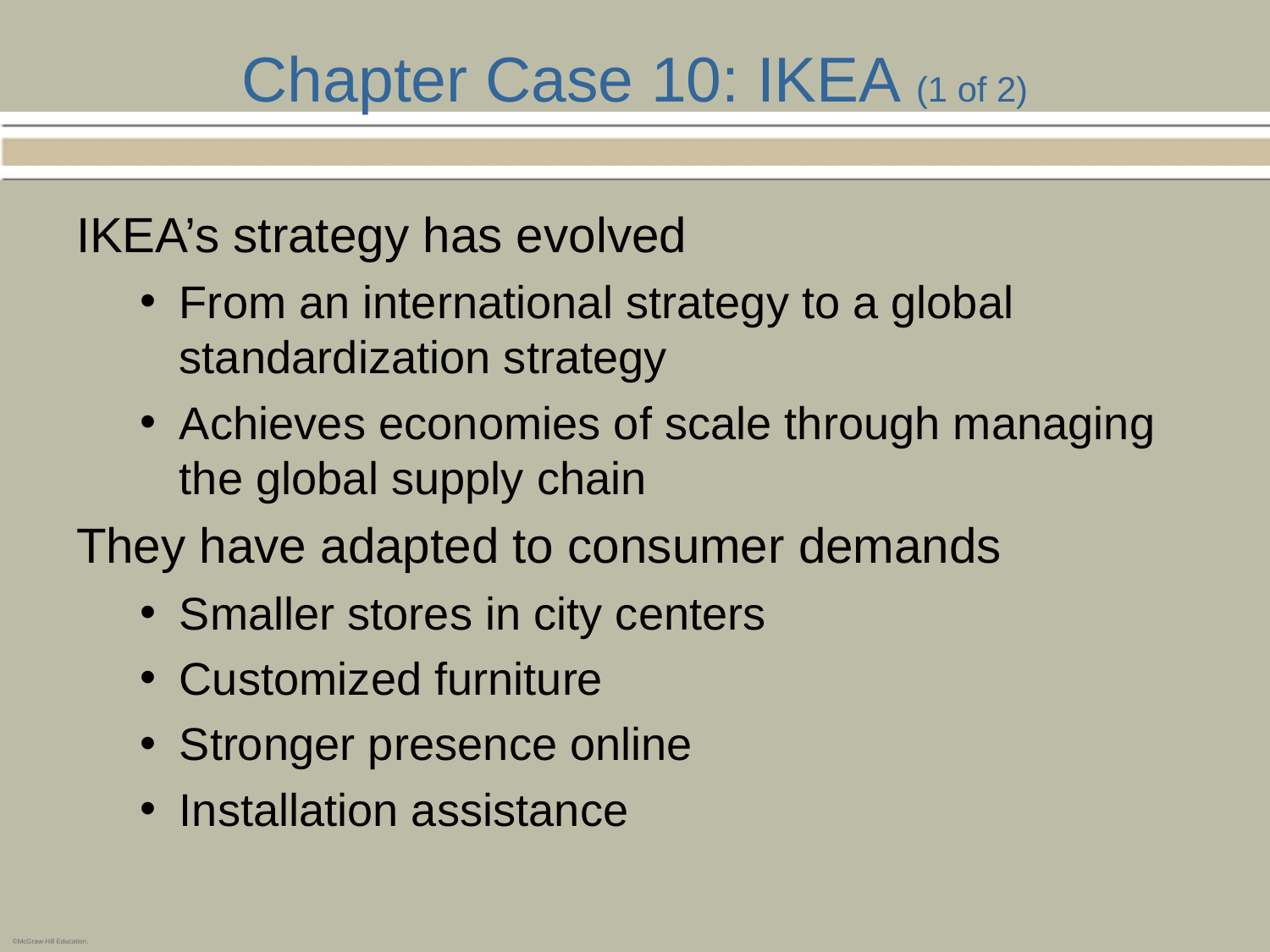

# Chapter Case 10: IKEA (1 of 2)
IKEA’s strategy has evolved
From an international strategy to a global standardization strategy
Achieves economies of scale through managing the global supply chain
They have adapted to consumer demands
Smaller stores in city centers
Customized furniture
Stronger presence online
Installation assistance